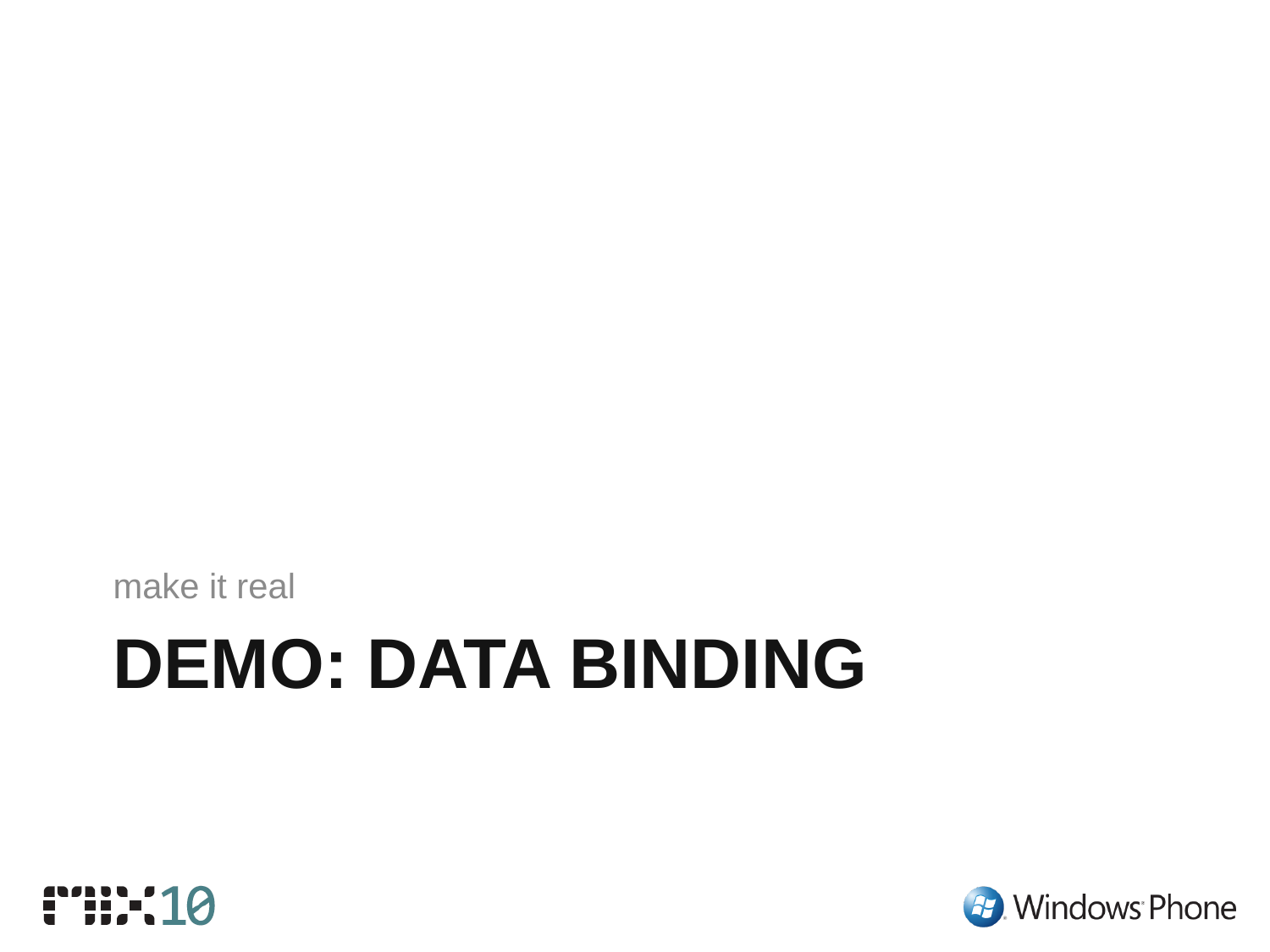

make it real
# DEMO: Data BINDING